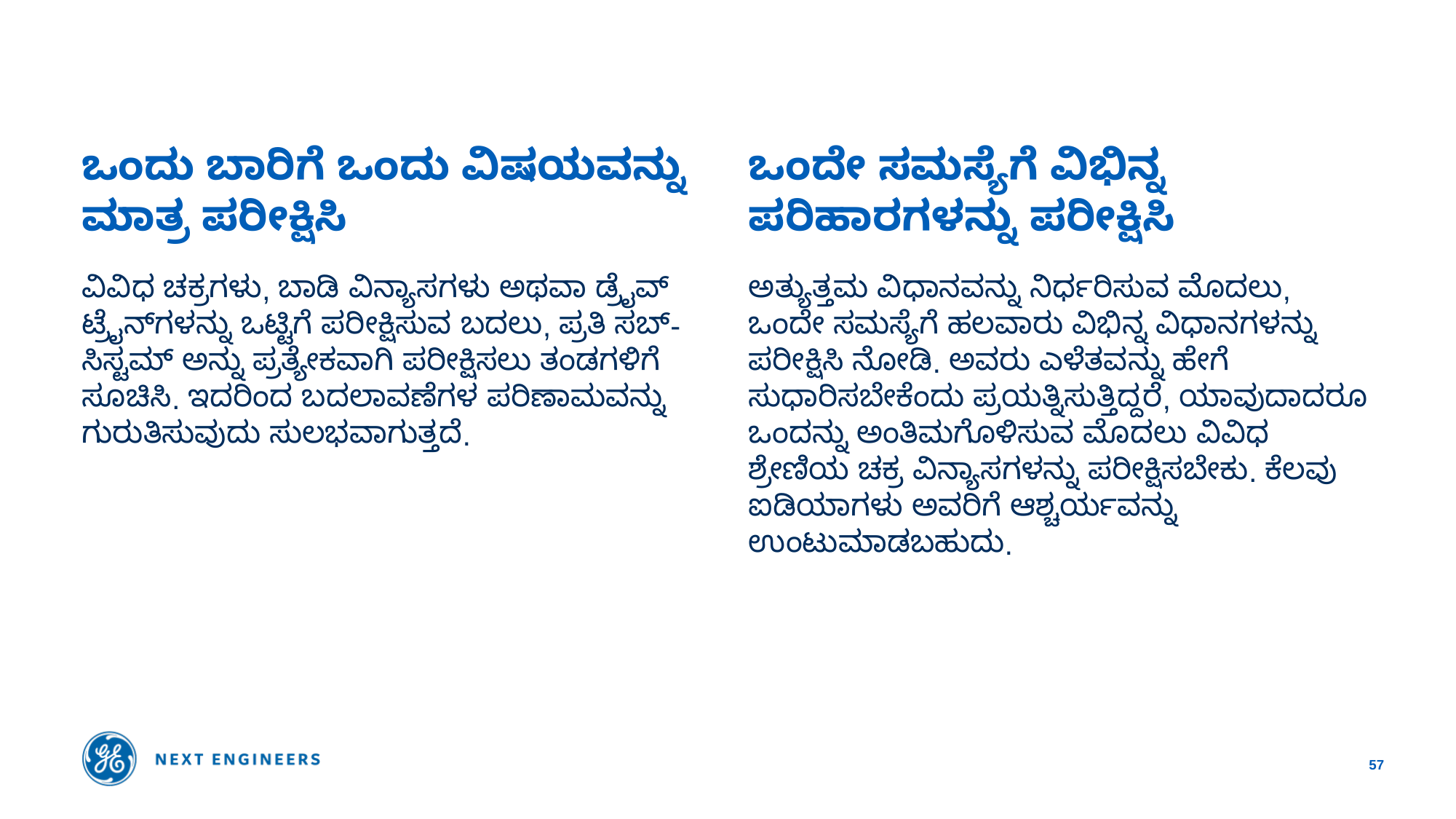

ಒಂದು ಬಾರಿಗೆ ಒಂದು ವಿಷಯವನ್ನು ಮಾತ್ರ ಪರೀಕ್ಷಿಸಿ
ಒಂದೇ ಸಮಸ್ಯೆಗೆ ವಿಭಿನ್ನ ಪರಿಹಾರಗಳನ್ನು ಪರೀಕ್ಷಿಸಿ
ವಿವಿಧ ಚಕ್ರಗಳು, ಬಾಡಿ ವಿನ್ಯಾಸಗಳು ಅಥವಾ ಡ್ರೈವ್ ಟ್ರೈನ್‌ಗಳನ್ನು ಒಟ್ಟಿಗೆ ಪರೀಕ್ಷಿಸುವ ಬದಲು, ಪ್ರತಿ ಸಬ್-ಸಿಸ್ಟಮ್ ಅನ್ನು ಪ್ರತ್ಯೇಕವಾಗಿ ಪರೀಕ್ಷಿಸಲು ತಂಡಗಳಿಗೆ ಸೂಚಿಸಿ. ಇದರಿಂದ ಬದಲಾವಣೆಗಳ ಪರಿಣಾಮವನ್ನು ಗುರುತಿಸುವುದು ಸುಲಭವಾಗುತ್ತದೆ.
ಅತ್ಯುತ್ತಮ ವಿಧಾನವನ್ನು ನಿರ್ಧರಿಸುವ ಮೊದಲು, ಒಂದೇ ಸಮಸ್ಯೆಗೆ ಹಲವಾರು ವಿಭಿನ್ನ ವಿಧಾನಗಳನ್ನು ಪರೀಕ್ಷಿಸಿ ನೋಡಿ. ಅವರು ಎಳೆತವನ್ನು ಹೇಗೆ ಸುಧಾರಿಸಬೇಕೆಂದು ಪ್ರಯತ್ನಿಸುತ್ತಿದ್ದರೆ, ಯಾವುದಾದರೂ ಒಂದನ್ನು ಅಂತಿಮಗೊಳಿಸುವ ಮೊದಲು ವಿವಿಧ ಶ್ರೇಣಿಯ ಚಕ್ರ ವಿನ್ಯಾಸಗಳನ್ನು ಪರೀಕ್ಷಿಸಬೇಕು. ಕೆಲವು ಐಡಿಯಾಗಳು ಅವರಿಗೆ ಆಶ್ಚರ್ಯವನ್ನು ಉಂಟುಮಾಡಬಹುದು.
57